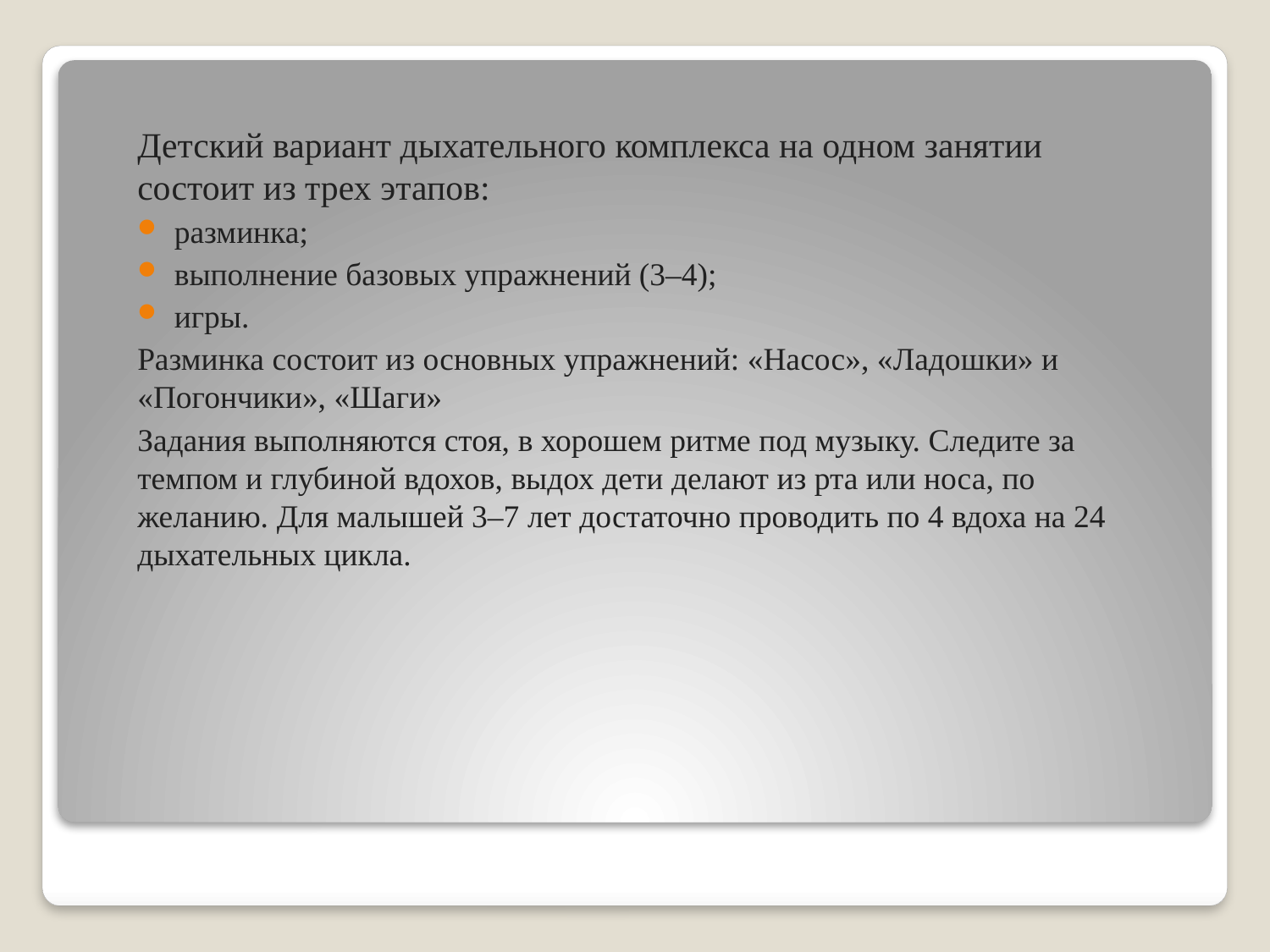

Детский вариант дыхательного комплекса на одном занятии состоит из трех этапов:
разминка;
выполнение базовых упражнений (3–4);
игры.
Разминка состоит из основных упражнений: «Насос», «Ладошки» и «Погончики», «Шаги»
Задания выполняются стоя, в хорошем ритме под музыку. Следите за темпом и глубиной вдохов, выдох дети делают из рта или носа, по желанию. Для малышей 3–7 лет достаточно проводить по 4 вдоха на 24 дыхательных цикла.
#